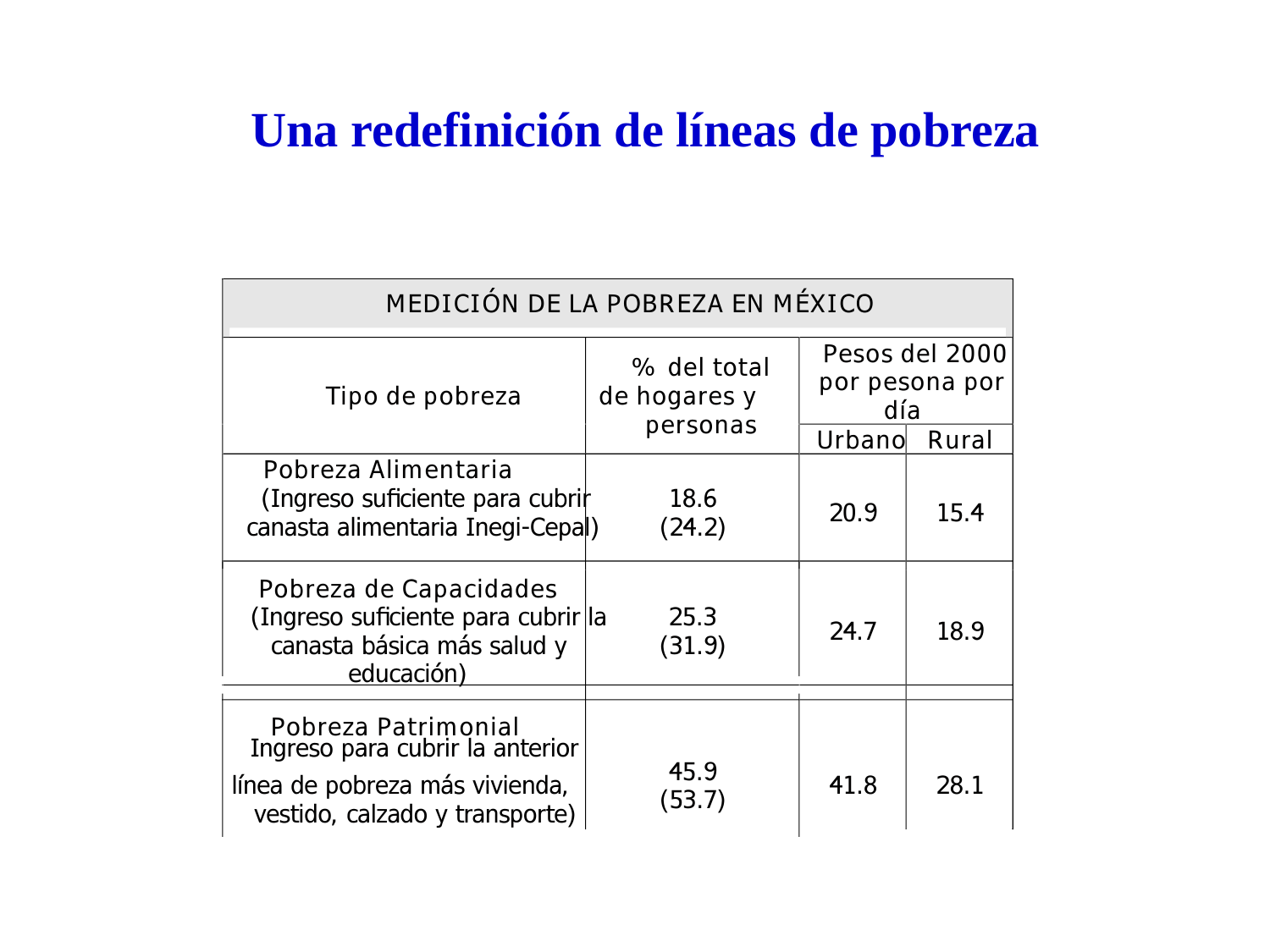

Una redefinición de líneas de pobreza

MEDICIÓN DE LA POBREZA EN MÉXICO

Pesos del 2000

% del total
por pesona por
Tipo de pobreza

de hogares y
día

personas

Urbano
Rural

Pobreza Alimentaria

(Ingreso suficiente para cubrir
18.6

20.9

15.4

canasta alimentaria Inegi-Cepal)
(24.2)

Pobreza de Capacidades
(Ingreso suficiente para cubrir la
25.3

24.7

18.9

canasta básica más salud y
(31.9)

educación)

Pobreza Patrimonial
Ingreso para cubrir la anterior
45.9

41.8

28.1

línea de pobreza más vivienda,
(53.7)

vestido, calzado y transporte)